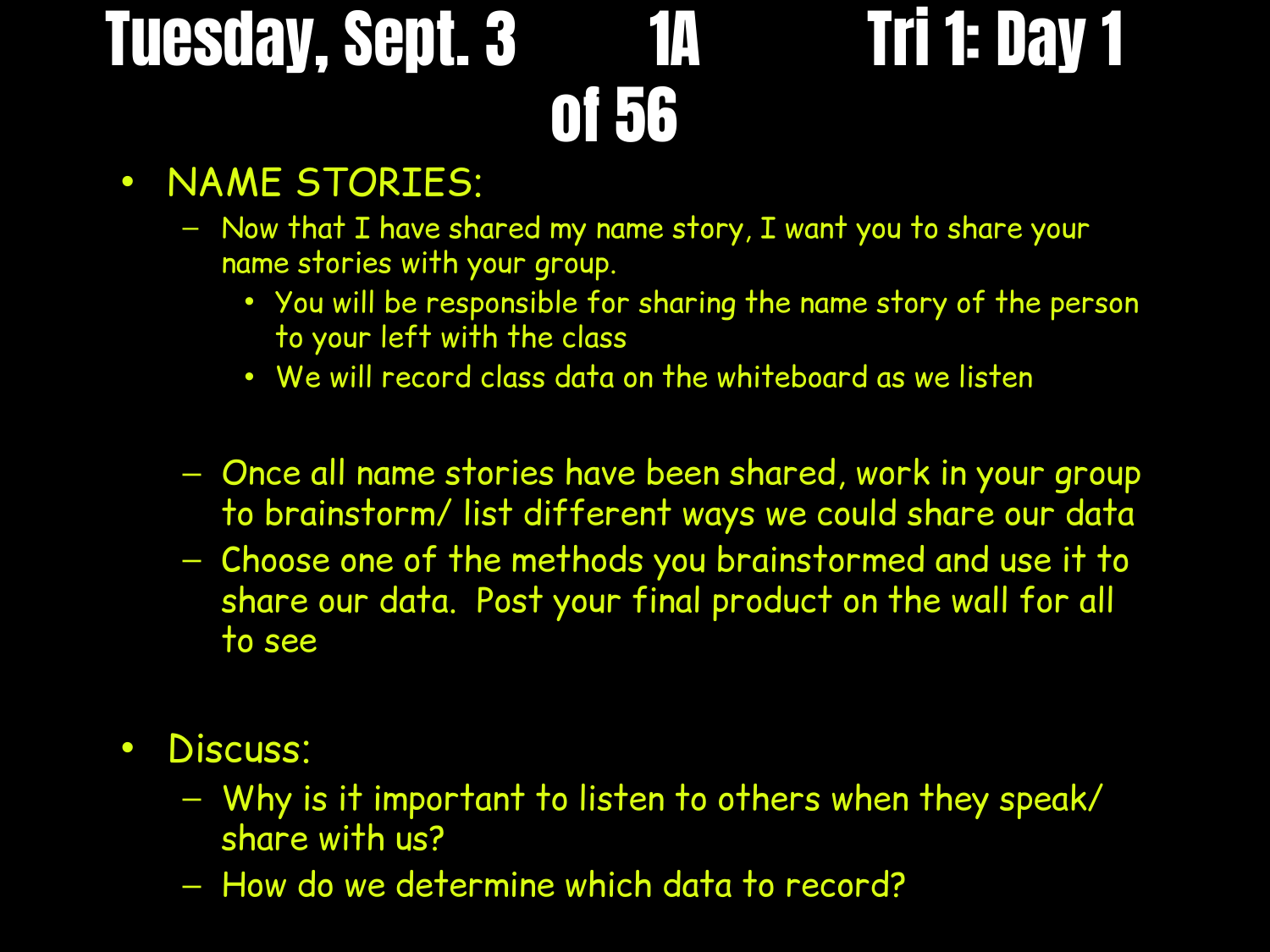

# Tuesday, Sept. 3         1A    	Tri 1: Day 1 of 56
NAME STORIES:
Now that I have shared my name story, I want you to share your name stories with your group.
You will be responsible for sharing the name story of the person to your left with the class
We will record class data on the whiteboard as we listen

Once all name stories have been shared, work in your group to brainstorm/ list different ways we could share our data
Choose one of the methods you brainstormed and use it to share our data.  Post your final product on the wall for all to see

Discuss:
Why is it important to listen to others when they speak/ share with us?
How do we determine which data to record?